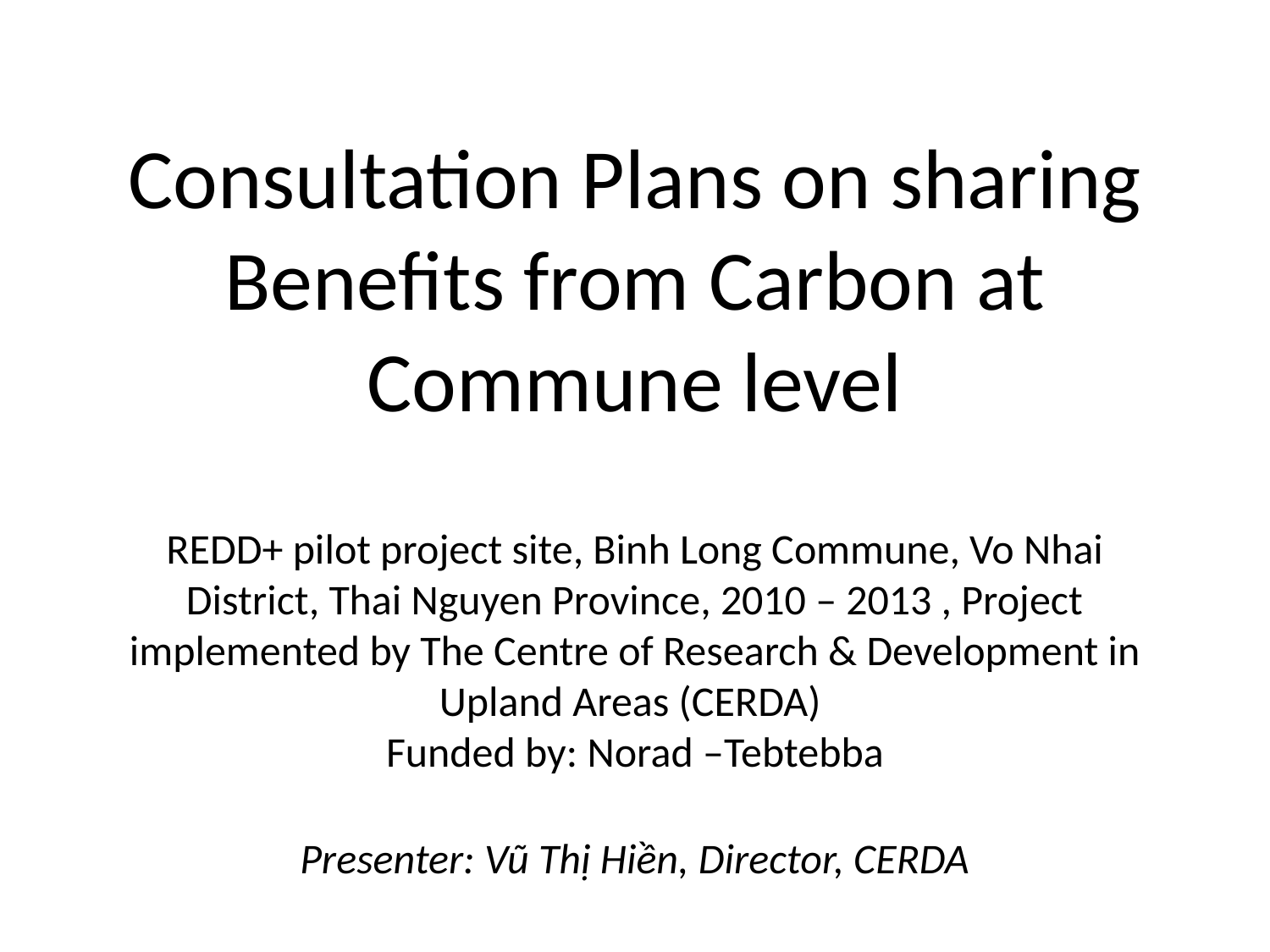

# Consultation Plans on sharing Benefits from Carbon at Commune level REDD+ pilot project site, Binh Long Commune, Vo Nhai District, Thai Nguyen Province, 2010 – 2013 , Project implemented by The Centre of Research & Development in Upland Areas (CERDA) Funded by: Norad –Tebtebba
Presenter: Vũ Thị Hiền, Director, CERDA